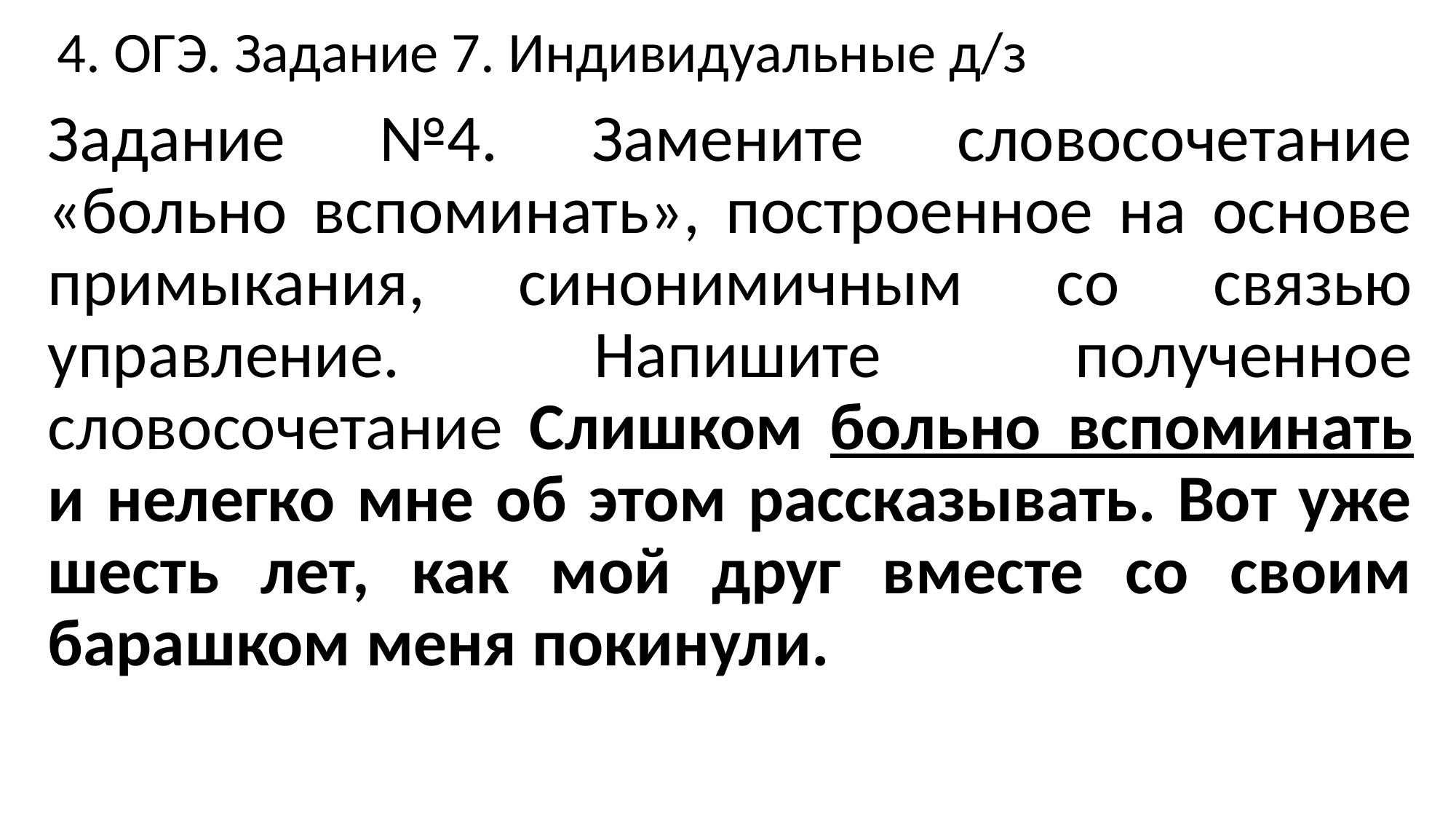

# 4. ОГЭ. Задание 7. Индивидуальные д/з
Задание №4. Замените словосочетание «больно вспоминать», построенное на основе примыкания, синонимичным со связью управление. Напишите полученное словосочетание Слишком больно вспоминать и нелегко мне об этом рассказывать. Вот уже шесть лет, как мой друг вместе со своим барашком меня покинули.